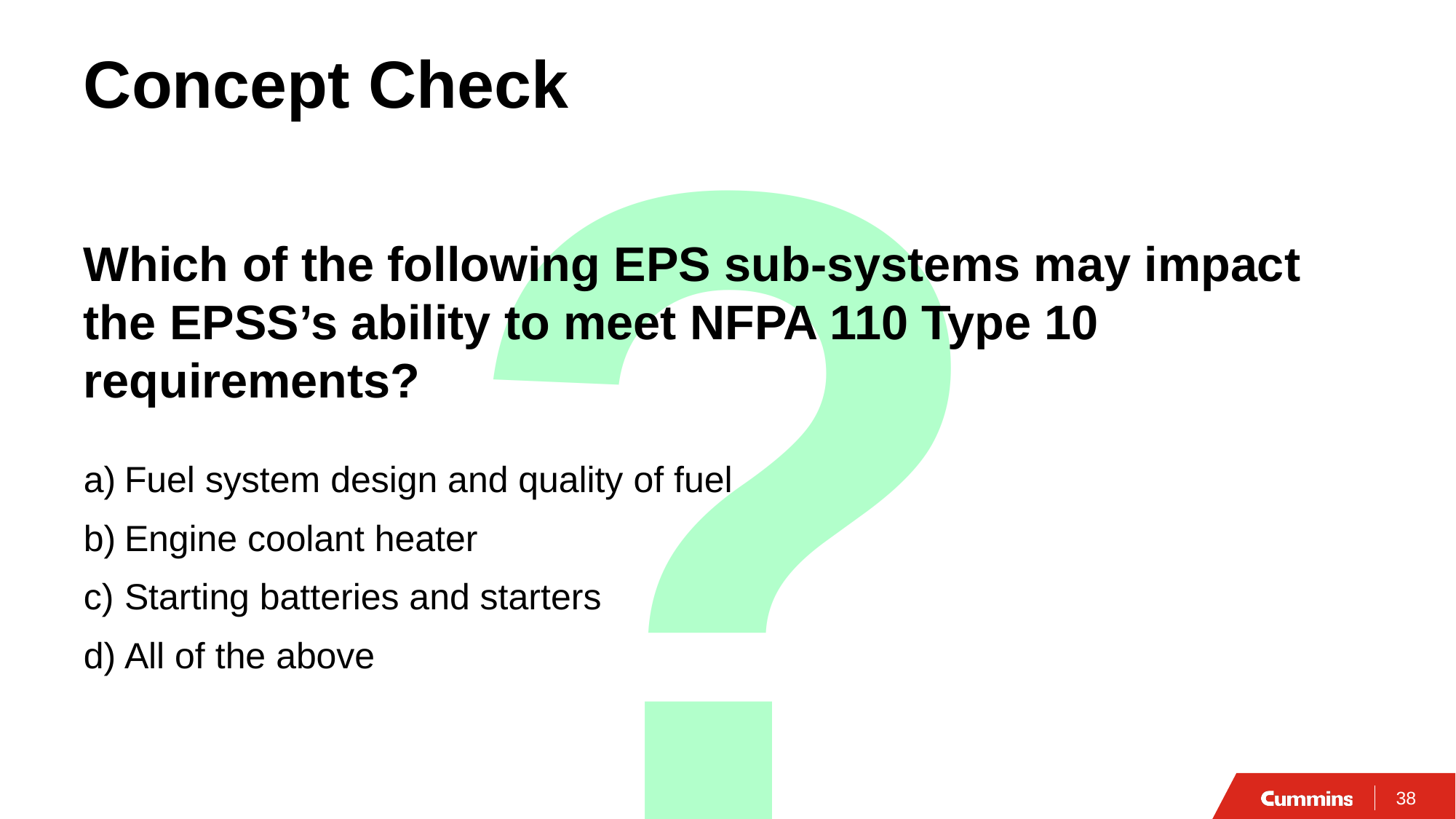

?
# Concept Check
Which of the following EPS sub-systems may impact the EPSS’s ability to meet NFPA 110 Type 10 requirements?

Fuel system design and quality of fuel
Engine coolant heater
Starting batteries and starters
All of the above